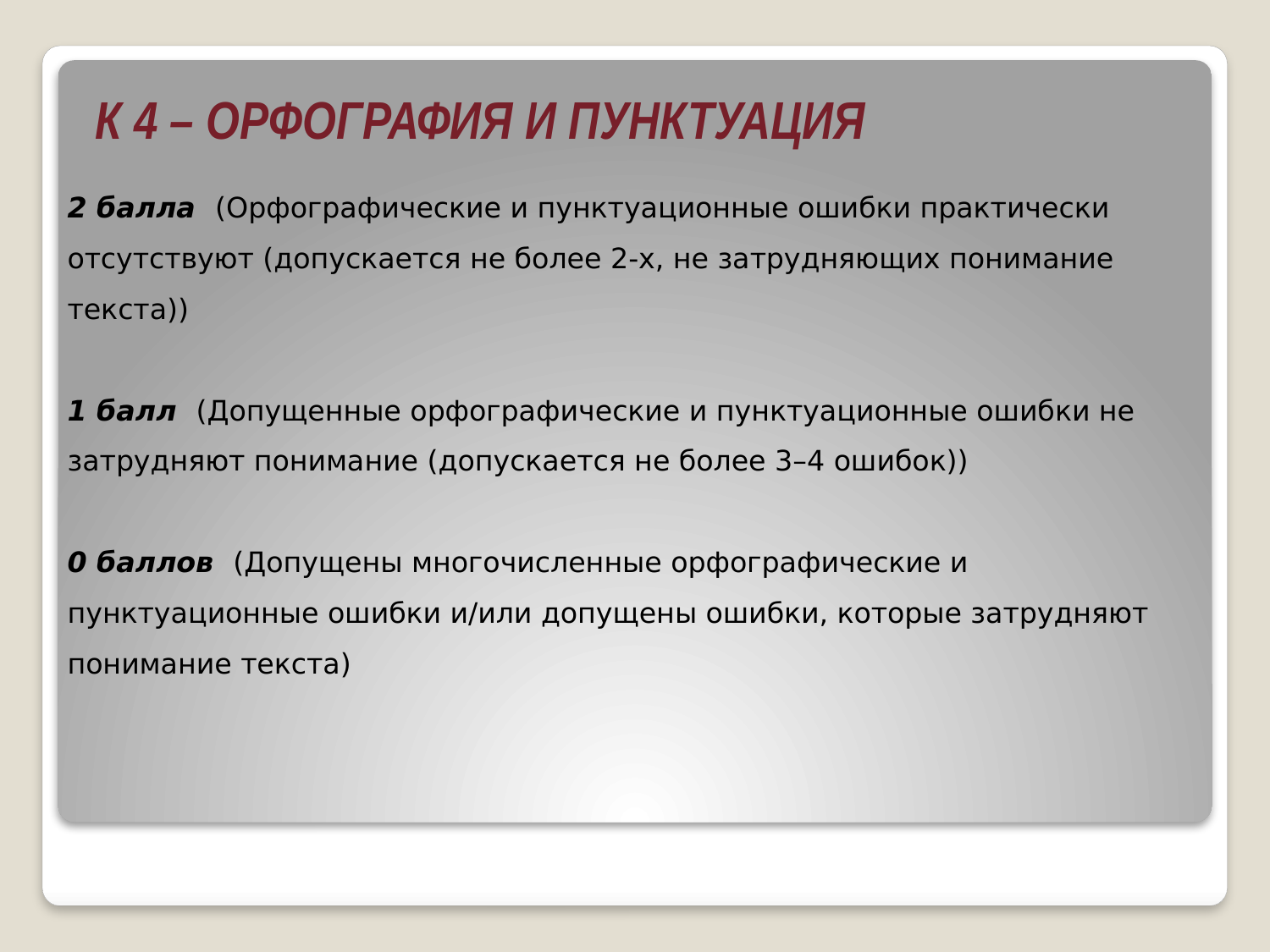

К 4 – ОРФОГРАФИЯ И ПУНКТУАЦИЯ
# 2 балла  (Орфографические и пунктуационные ошибки практически отсутствуют (допускается не более 2-х, не затрудняющих понимание текста)) 1 балл  (Допущенные орфографические и пунктуационные ошибки не затрудняют понимание (допускается не более 3–4 ошибок)) 0 баллов  (Допущены многочисленные орфографические и пунктуационные ошибки и/или допущены ошибки, которые затрудняют понимание текста)